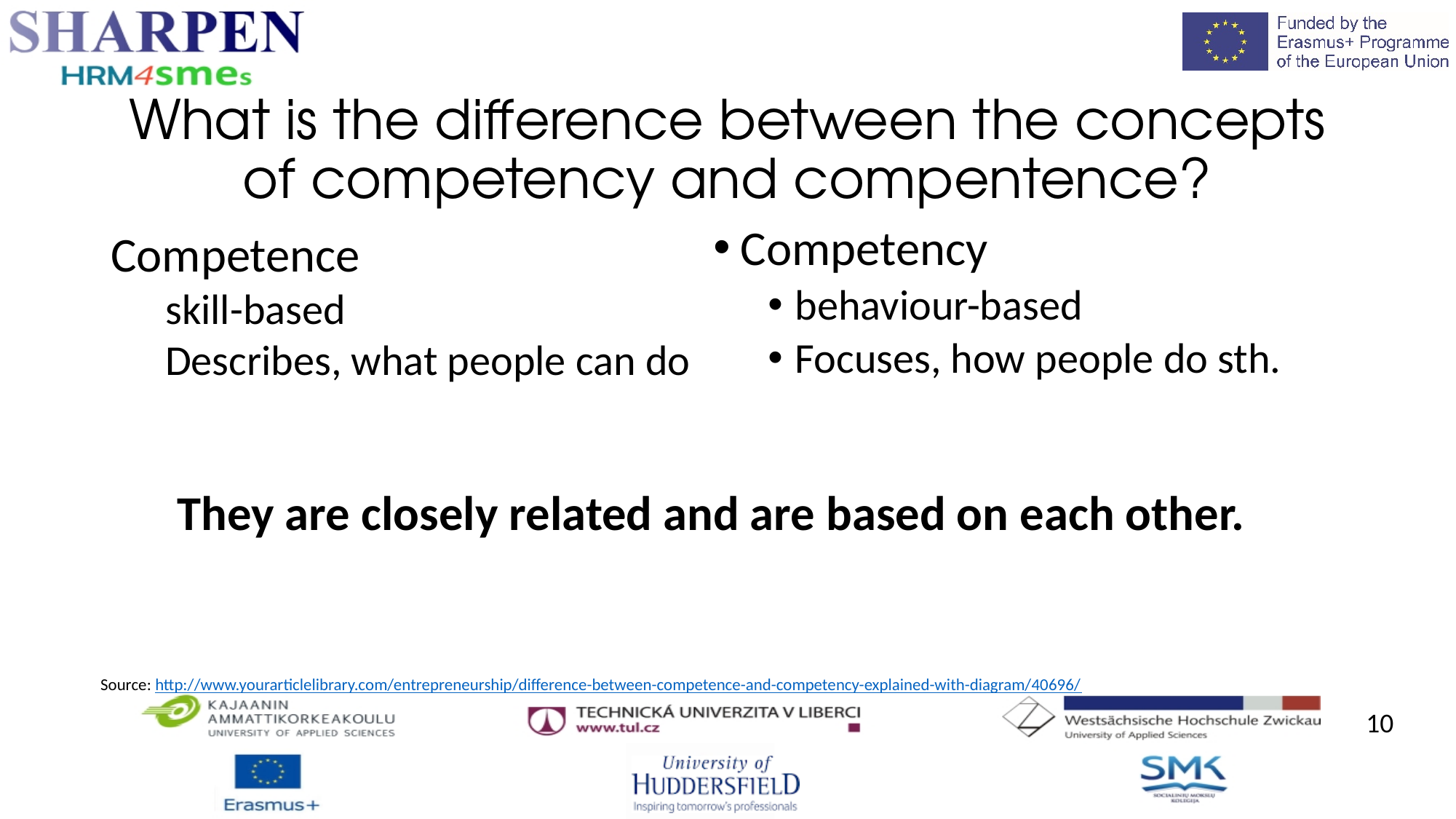

What is the difference between the concepts of competency and compentence?
Competence
skill-based
Describes, what people can do
Competency
behaviour-based
Focuses, how people do sth.
They are closely related and are based on each other.
Source: http://www.yourarticlelibrary.com/entrepreneurship/difference-between-competence-and-competency-explained-with-diagram/40696/
10